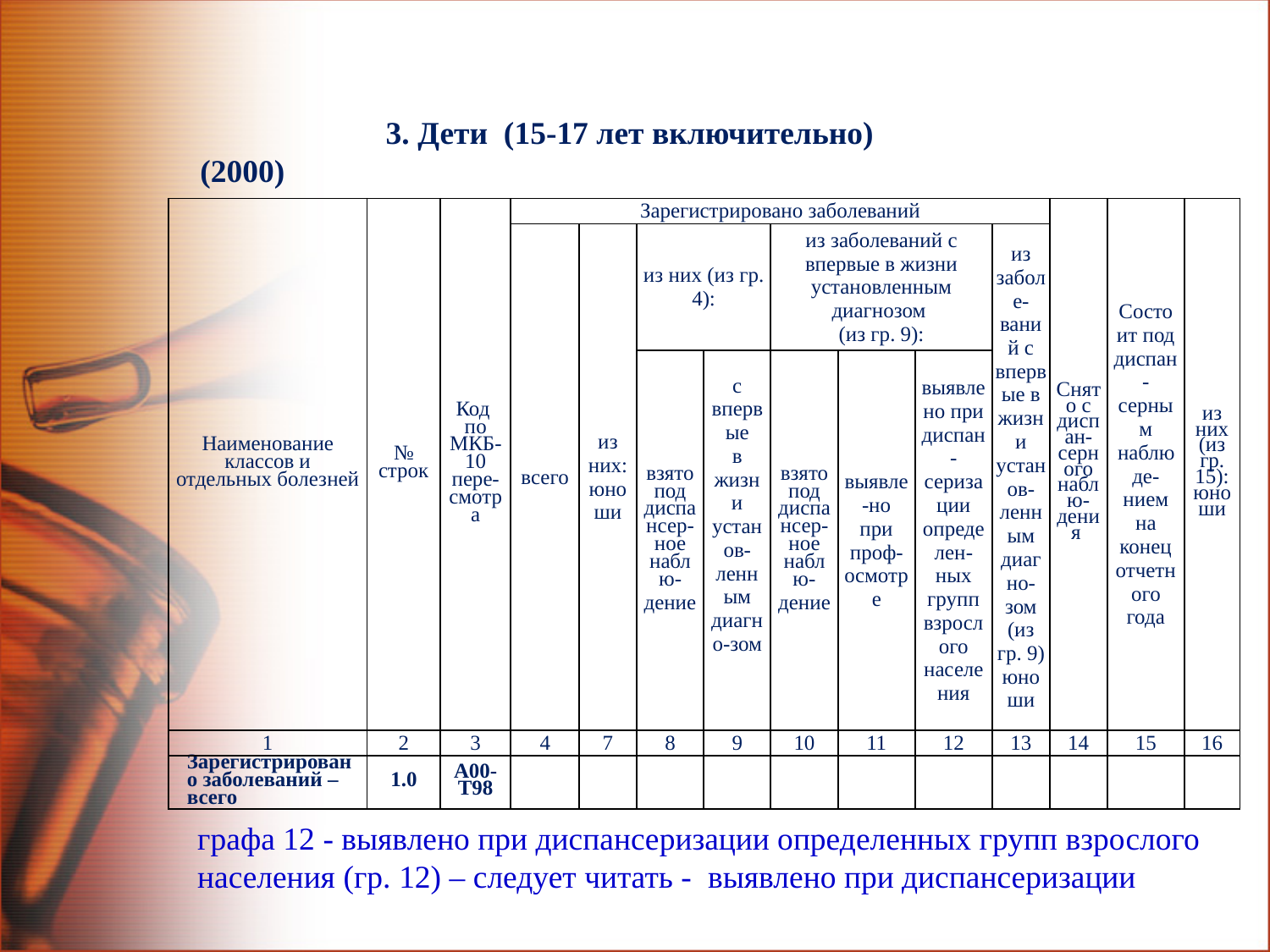

3. Дети  (15-17 лет включительно)
                   (2000)
| Наименование классов и отдельных болезней | № строк | Код по МКБ-10 пере-смотра | Зарегистрировано заболеваний |  |  |  |  |  |  |  | Снято с диспан-серного наблю-дения | Состоит под диспан-серным наблюде-нием на конец отчетного года | из них (из гр. 15): юноши |
| --- | --- | --- | --- | --- | --- | --- | --- | --- | --- | --- | --- | --- | --- |
|  |  |  | всего | из них: юноши | из них (из гр. 4): |  | из заболеваний с впервые в жизни установленным диагнозом (из гр. 9): |  |  | из заболе-ваний с впервые в жизни установ-ленным диагно-зом (из гр. 9) юноши |  |  |  |
|  |  |  |  |  | взято под диспансер-ное наблю- дение | с впервые в жизни установ- ленным диагно-зом | взято под диспансер-ное наблю- дение | выявле-но при проф-осмотре | выявлено при диспан- серизации определен-ных групп взрослого населения |  |  |  |  |
| 1 | 2 | 3 | 4 | 7 | 8 | 9 | 10 | 11 | 12 | 13 | 14 | 15 | 16 |
| Зарегистрировано заболеваний – всего | 1.0 | А00-Т98 |  |  |  |  |  |  |  |  |  |  |  |

графа 12 - выявлено при диспансеризации определенных групп взрослого населения (гр. 12) – следует читать -  выявлено при диспансеризации